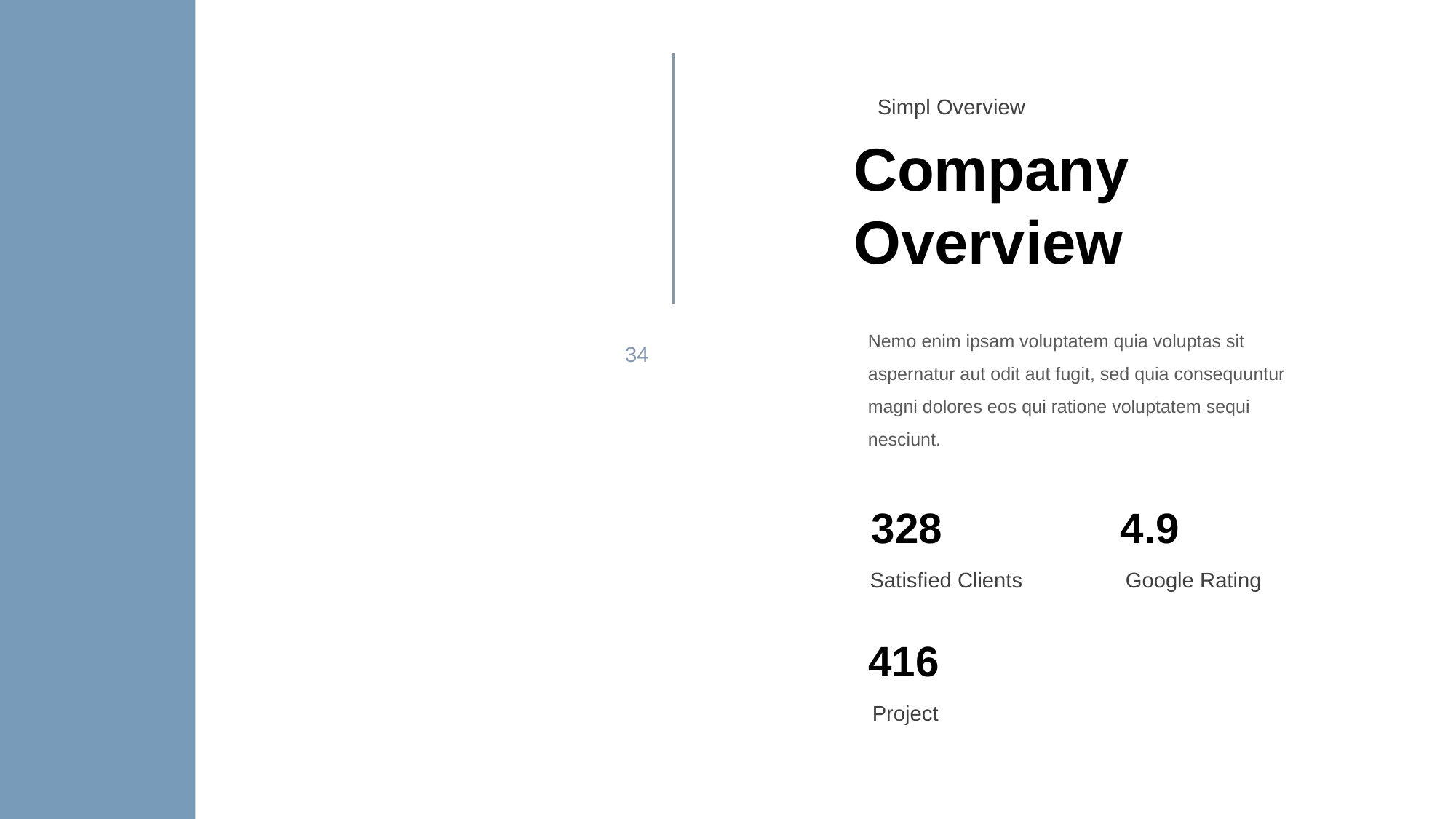

Simpl Overview
Company
Overview
Nemo enim ipsam voluptatem quia voluptas sit aspernatur aut odit aut fugit, sed quia consequuntur magni dolores eos qui ratione voluptatem sequi nesciunt.
34
328
4.9
Satisfied Clients
Google Rating
416
Project